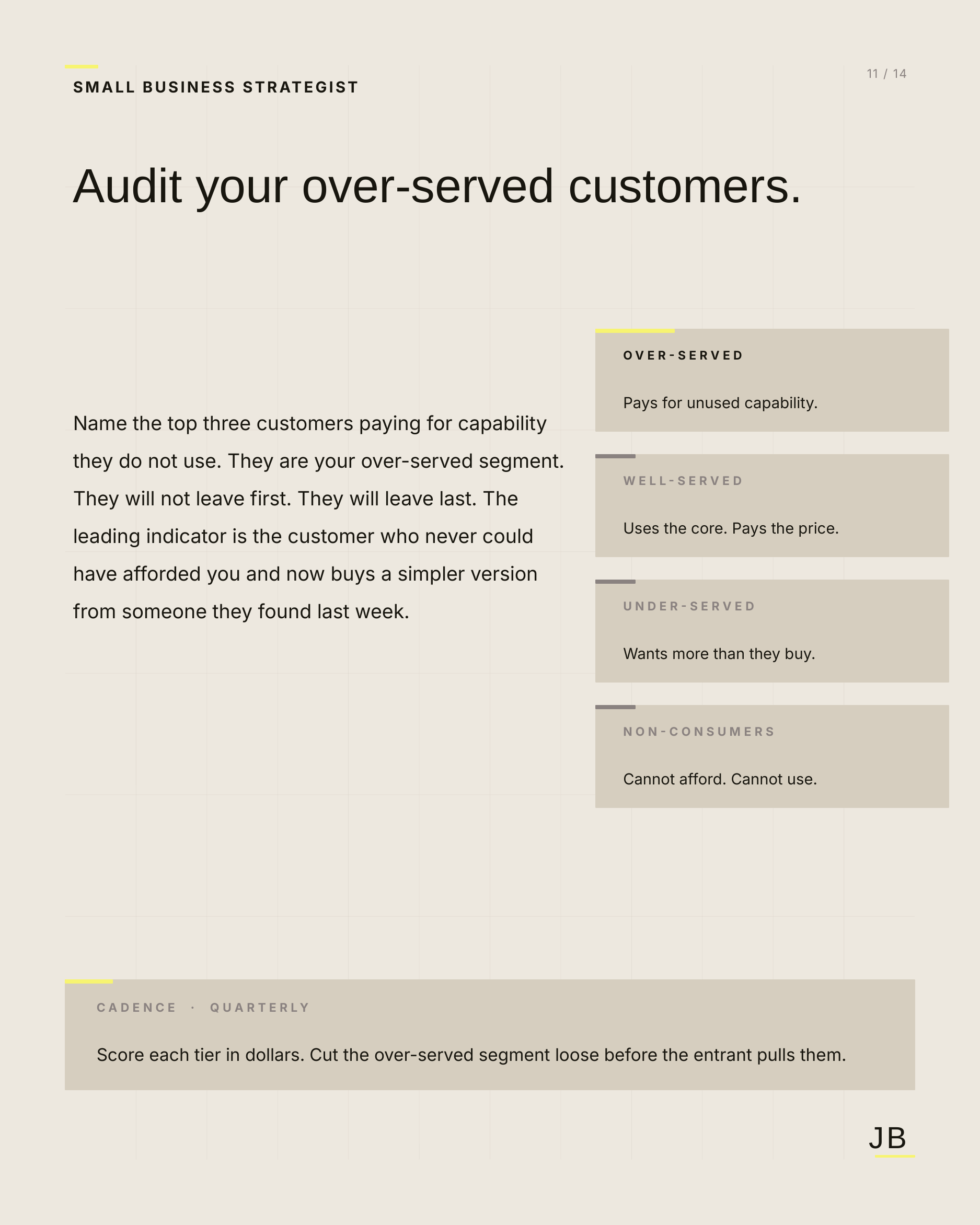

11 / 14

SMALL BUSINESS STRATEGIST
Audit your over-served customers.

Name the top three customers paying for capability they do not use. They are your over-served segment. They will not leave first. They will leave last. The leading indicator is the customer who never could have afforded you and now buys a simpler version from someone they found last week.

OVER-SERVED
Pays for unused capability.

WELL-SERVED
Uses the core. Pays the price.

UNDER-SERVED
Wants more than they buy.

NON-CONSUMERS
Cannot afford. Cannot use.

CADENCE  ·  QUARTERLY
Score each tier in dollars. Cut the over-served segment loose before the entrant pulls them.

JB